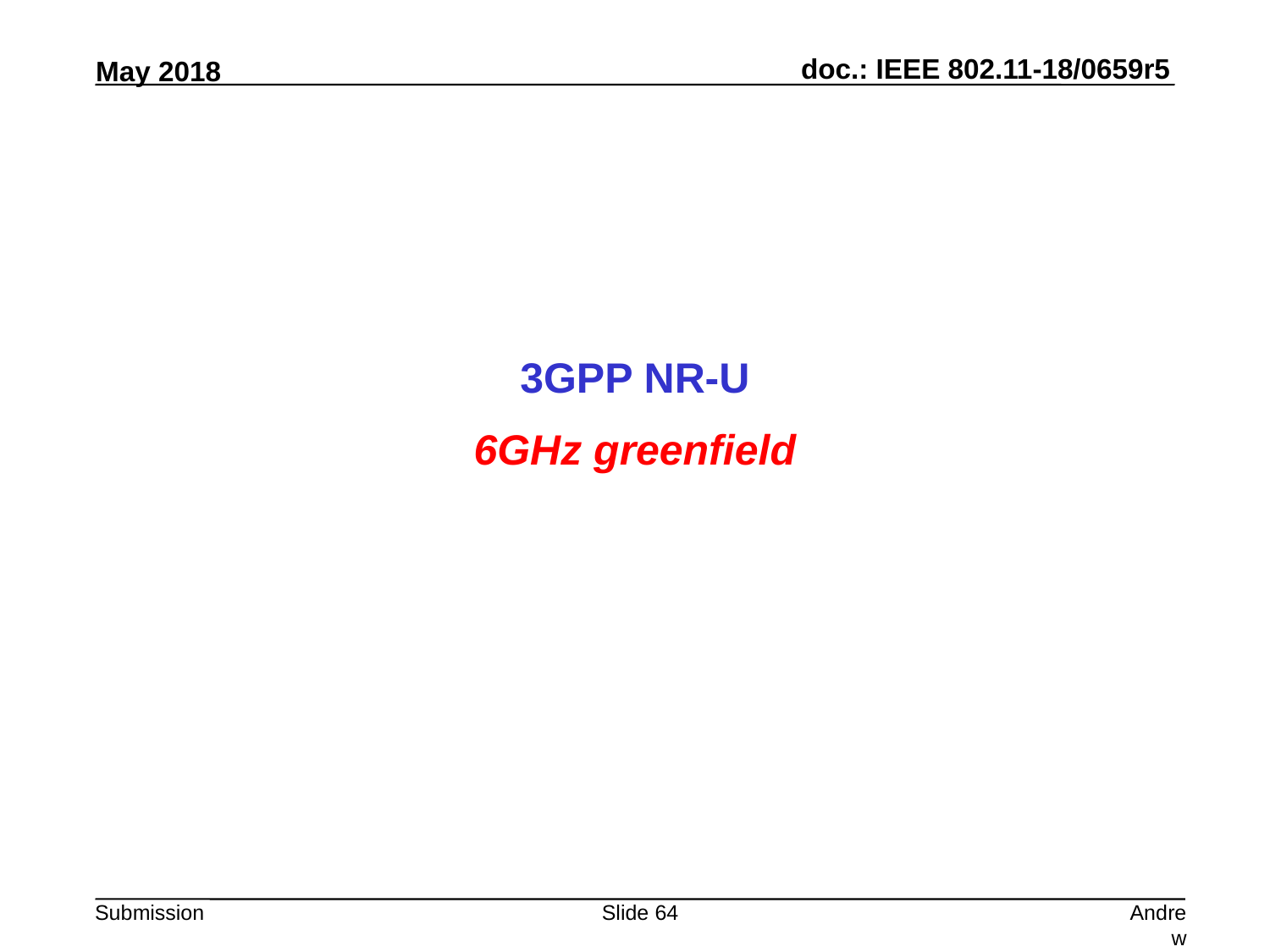

3GPP NR-U
6GHz greenfield
Slide 64
Andrew Myles, Cisco